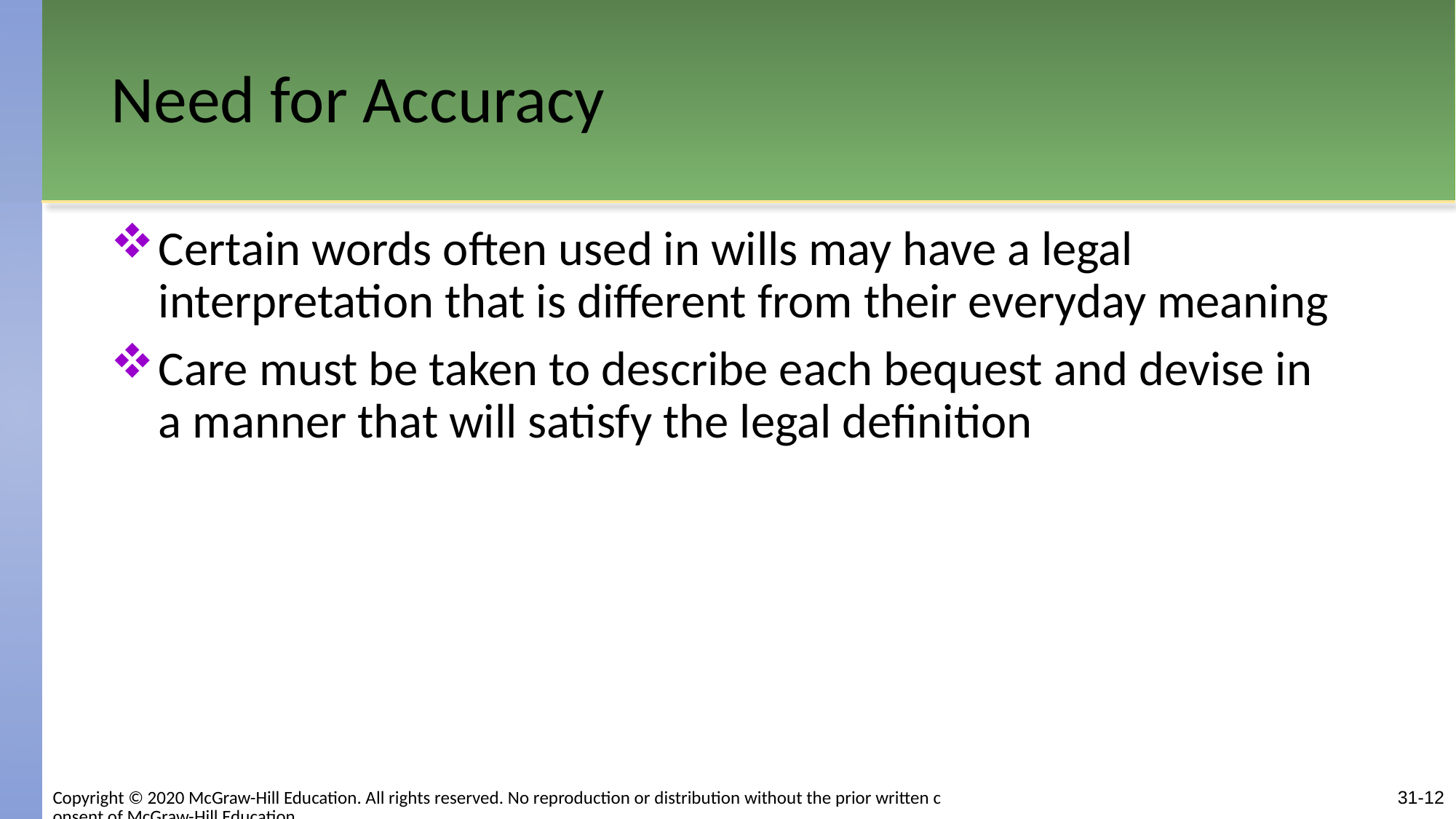

# Need for Accuracy
Certain words often used in wills may have a legal interpretation that is different from their everyday meaning
Care must be taken to describe each bequest and devise in a manner that will satisfy the legal definition

Copyright © 2020 McGraw-Hill Education. All rights reserved. No reproduction or distribution without the prior written consent of McGraw-Hill Education.
31-12